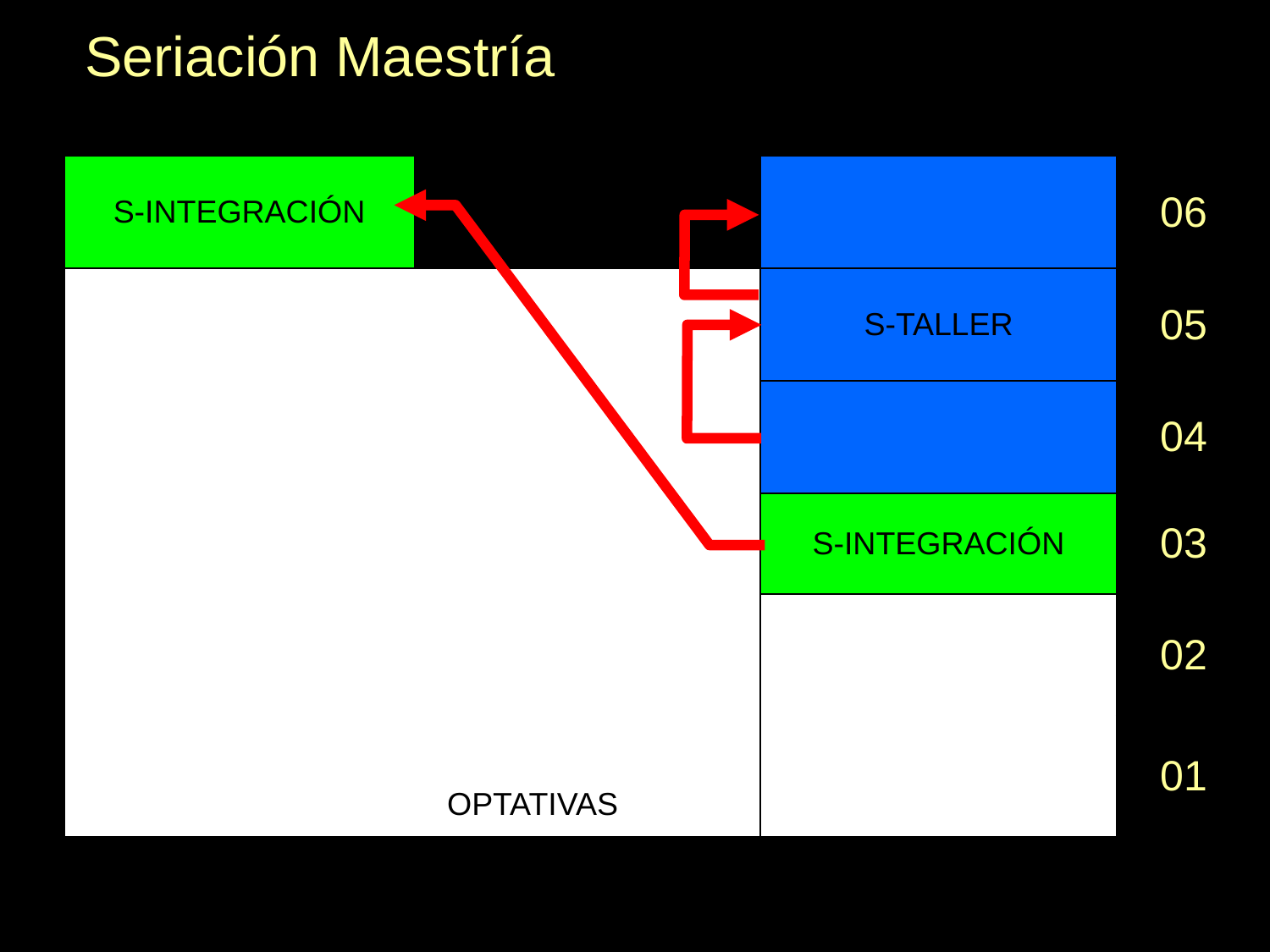

Seriación Maestría

| S-INTEGRACIÓN |  |  | 06 |
| --- | --- | --- | --- |
|  |  | S-TALLER | 05 |
|  |  |  | 04 |
|  |  | S-INTEGRACIÓN | 03 |
|  |  |  | 02 |
|  |  |  | 01 |

OPTATIVAS